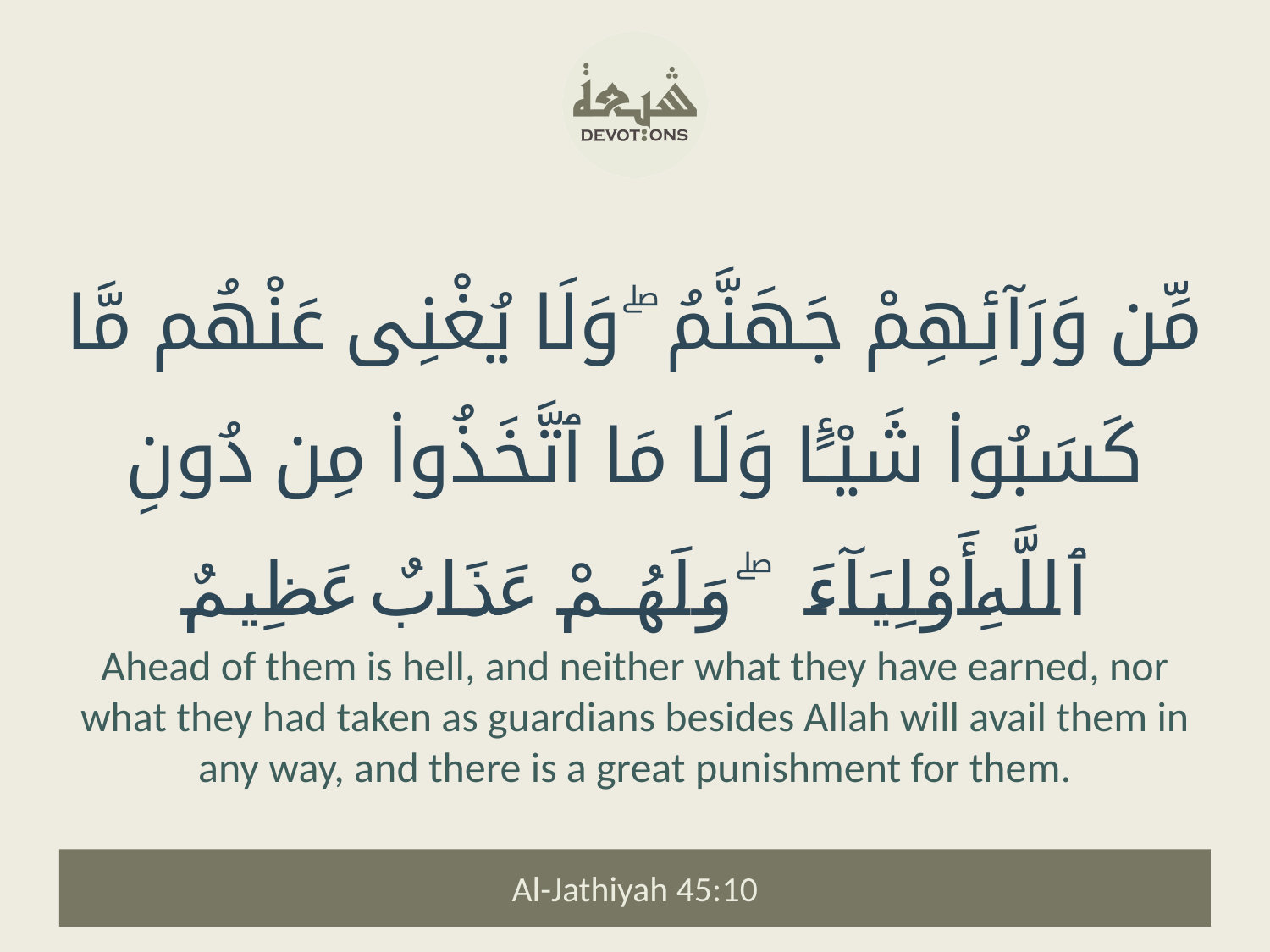

مِّن وَرَآئِهِمْ جَهَنَّمُ ۖ وَلَا يُغْنِى عَنْهُم مَّا كَسَبُوا۟ شَيْـًٔا وَلَا مَا ٱتَّخَذُوا۟ مِن دُونِ ٱللَّهِ أَوْلِيَآءَ ۖ وَلَهُمْ عَذَابٌ عَظِيمٌ
Ahead of them is hell, and neither what they have earned, nor what they had taken as guardians besides Allah will avail them in any way, and there is a great punishment for them.
Al-Jathiyah 45:10